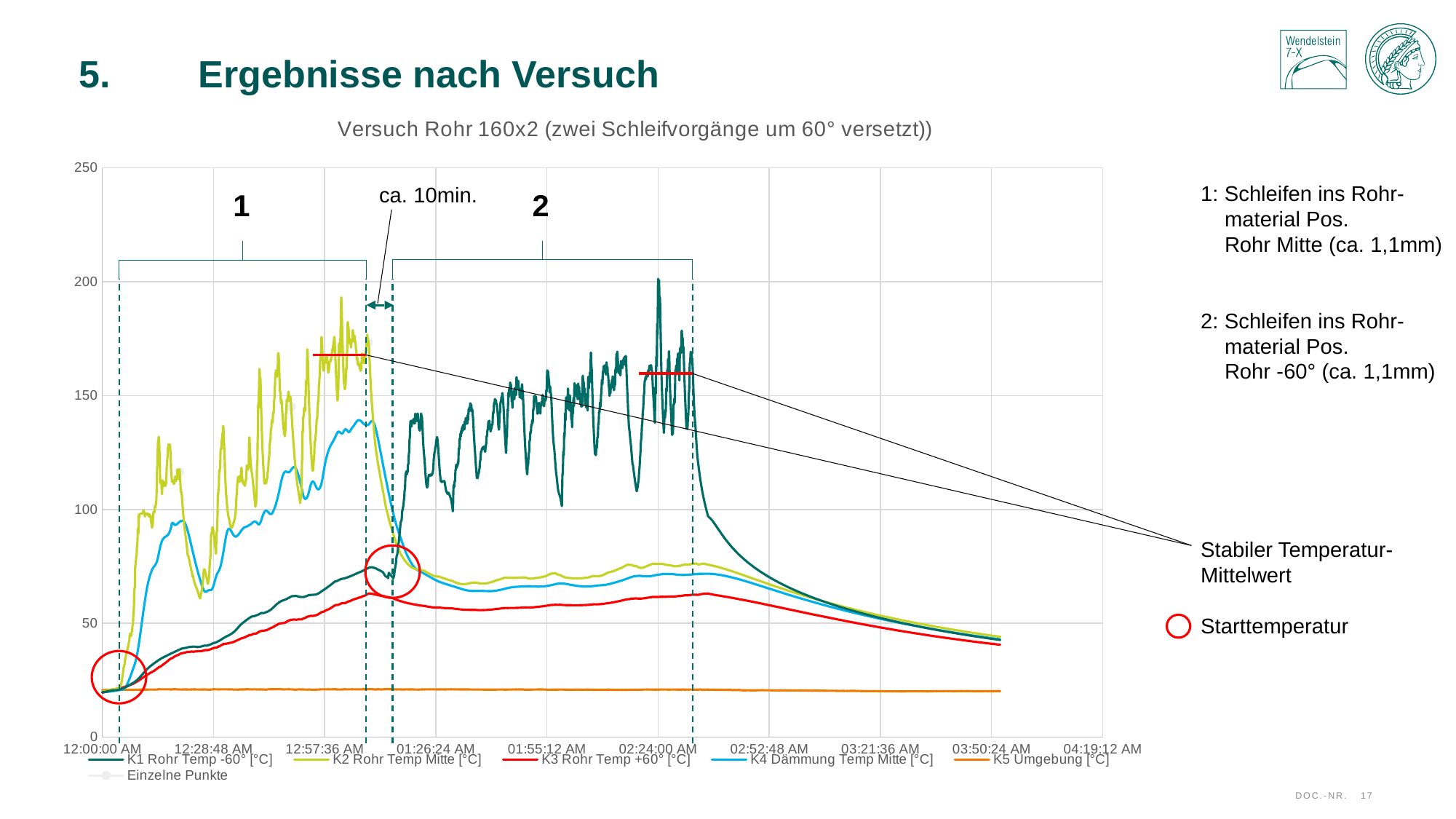

# 5.	 Ergebnisse nach Versuch

### Chart: Versuch Rohr 160x2 (zwei Schleifvorgänge um 60° versetzt))

| Category | K1 Rohr Temp -60° [°C] | K2 Rohr Temp Mitte [°C] | K3 Rohr Temp +60° [°C] | K4 Dämmung Temp Mitte [°C] | K5 Umgebung [°C] | Einzelne Punkte |
|---|---|---|---|---|---|---|
1: Schleifen ins Rohr-
    material Pos.
    Rohr Mitte (ca. 1,1mm)

2: Schleifen ins Rohr-
    material Pos.
    Rohr -60° (ca. 1,1mm)

Stabiler Temperatur-
Mittelwert

Starttemperatur
ca. 10min.
1
2

Doc.-Nr.
17